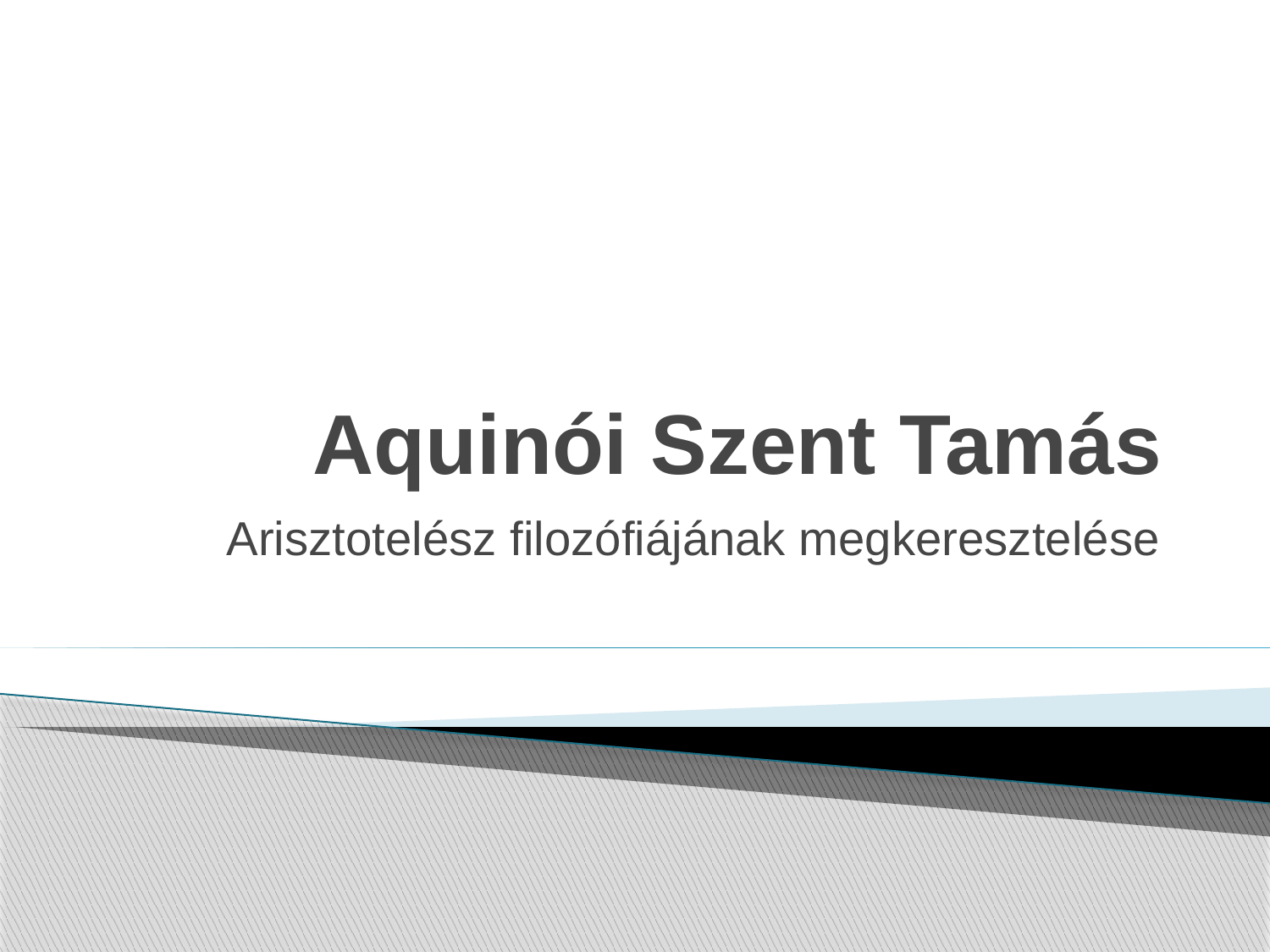

# Aquinói Szent Tamás
Arisztotelész filozófiájának megkeresztelése